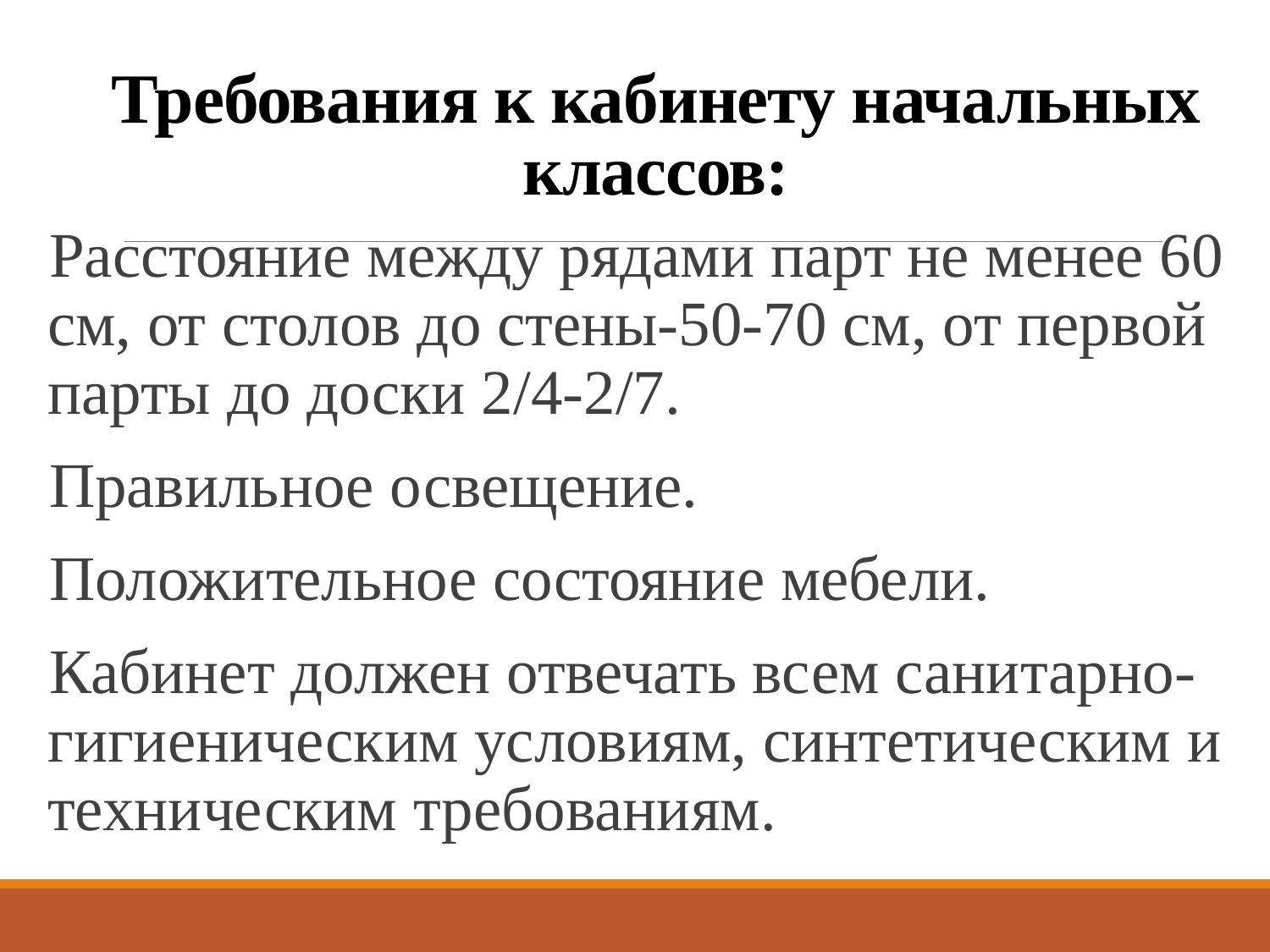

# Требования к кабинету начальных классов:
Расстояние между рядами парт не менее 60 см, от столов до стены-50-70 см, от первой парты до доски 2/4-2/7.
Правильное освещение.
Положительное состояние мебели.
Кабинет должен отвечать всем санитарно-гигиеническим условиям, синтетическим и техническим требованиям.